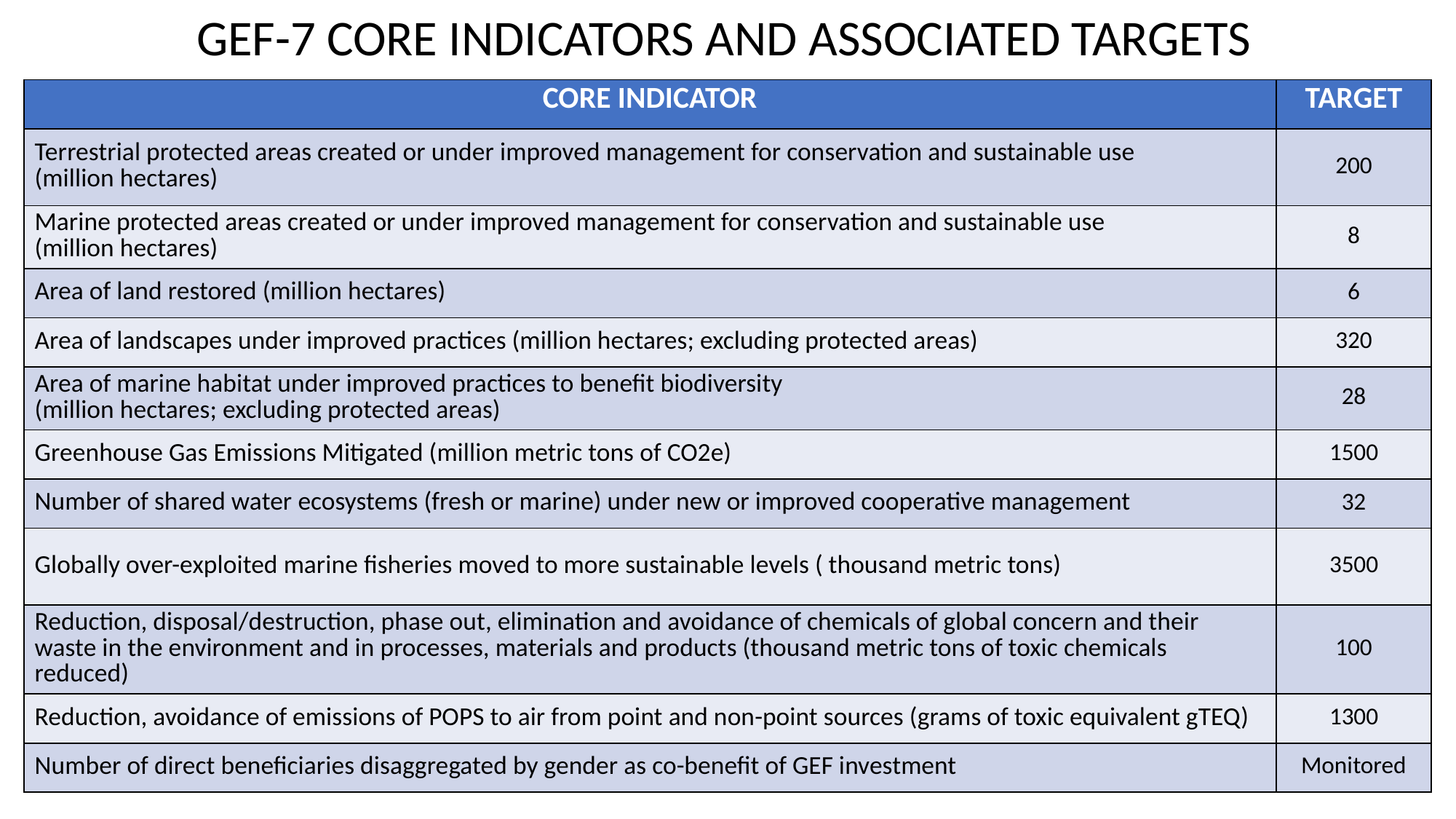

# GEF-7 CORE INDICATORS AND ASSOCIATED TARGETS
| CORE INDICATOR | TARGET |
| --- | --- |
| Terrestrial protected areas created or under improved management for conservation and sustainable use (million hectares) | 200 |
| Marine protected areas created or under improved management for conservation and sustainable use (million hectares) | 8 |
| Area of land restored (million hectares) | 6 |
| Area of landscapes under improved practices (million hectares; excluding protected areas) | 320 |
| Area of marine habitat under improved practices to benefit biodiversity (million hectares; excluding protected areas) | 28 |
| Greenhouse Gas Emissions Mitigated (million metric tons of CO2e) | 1500 |
| Number of shared water ecosystems (fresh or marine) under new or improved cooperative management | 32 |
| Globally over-exploited marine fisheries moved to more sustainable levels ( thousand metric tons) | 3500 |
| Reduction, disposal/destruction, phase out, elimination and avoidance of chemicals of global concern and their waste in the environment and in processes, materials and products (thousand metric tons of toxic chemicals reduced) | 100 |
| Reduction, avoidance of emissions of POPS to air from point and non-point sources (grams of toxic equivalent gTEQ) | 1300 |
| Number of direct beneficiaries disaggregated by gender as co-benefit of GEF investment | Monitored |